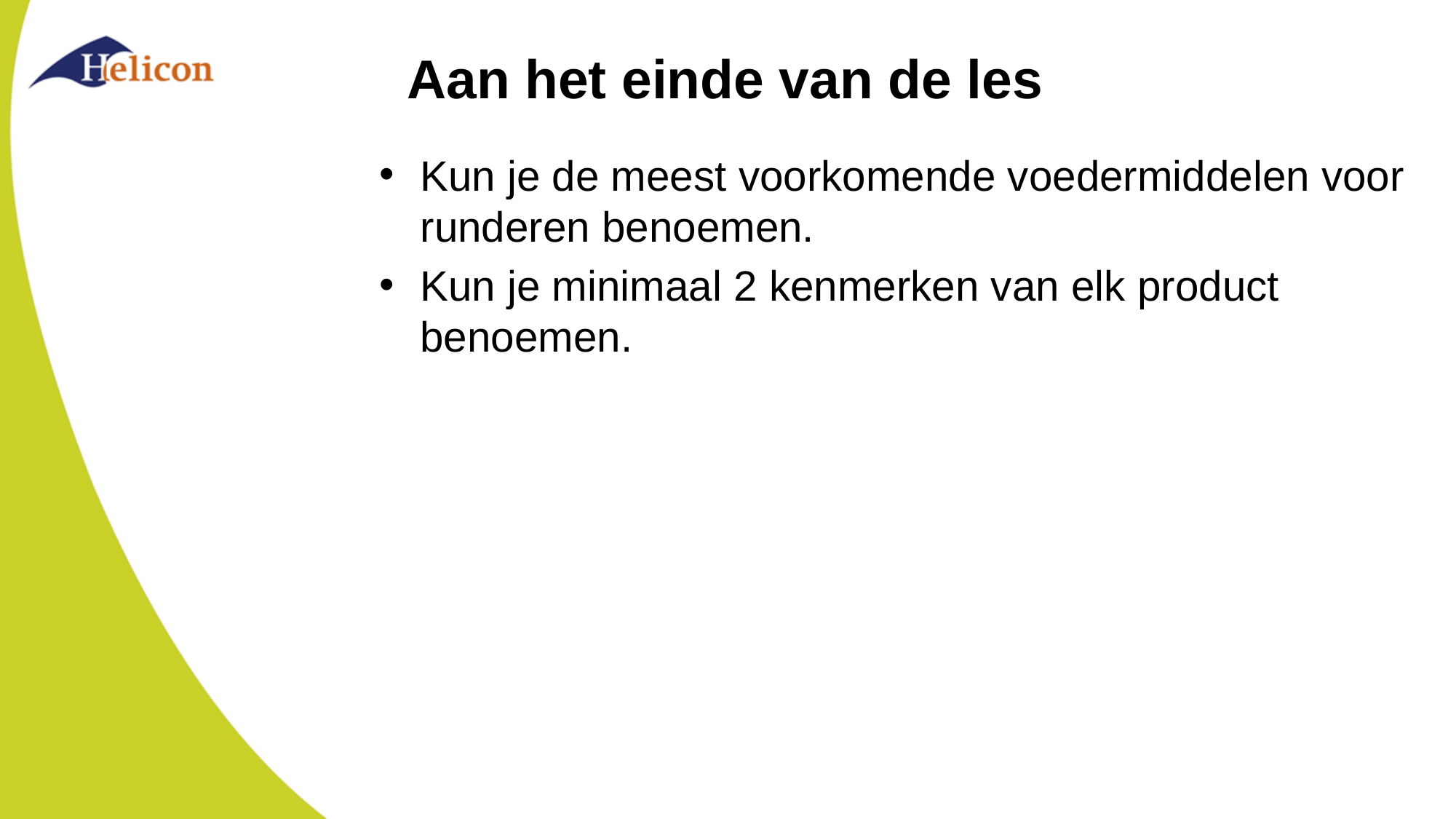

# Aan het einde van de les
Kun je de meest voorkomende voedermiddelen voor runderen benoemen.
Kun je minimaal 2 kenmerken van elk product benoemen.